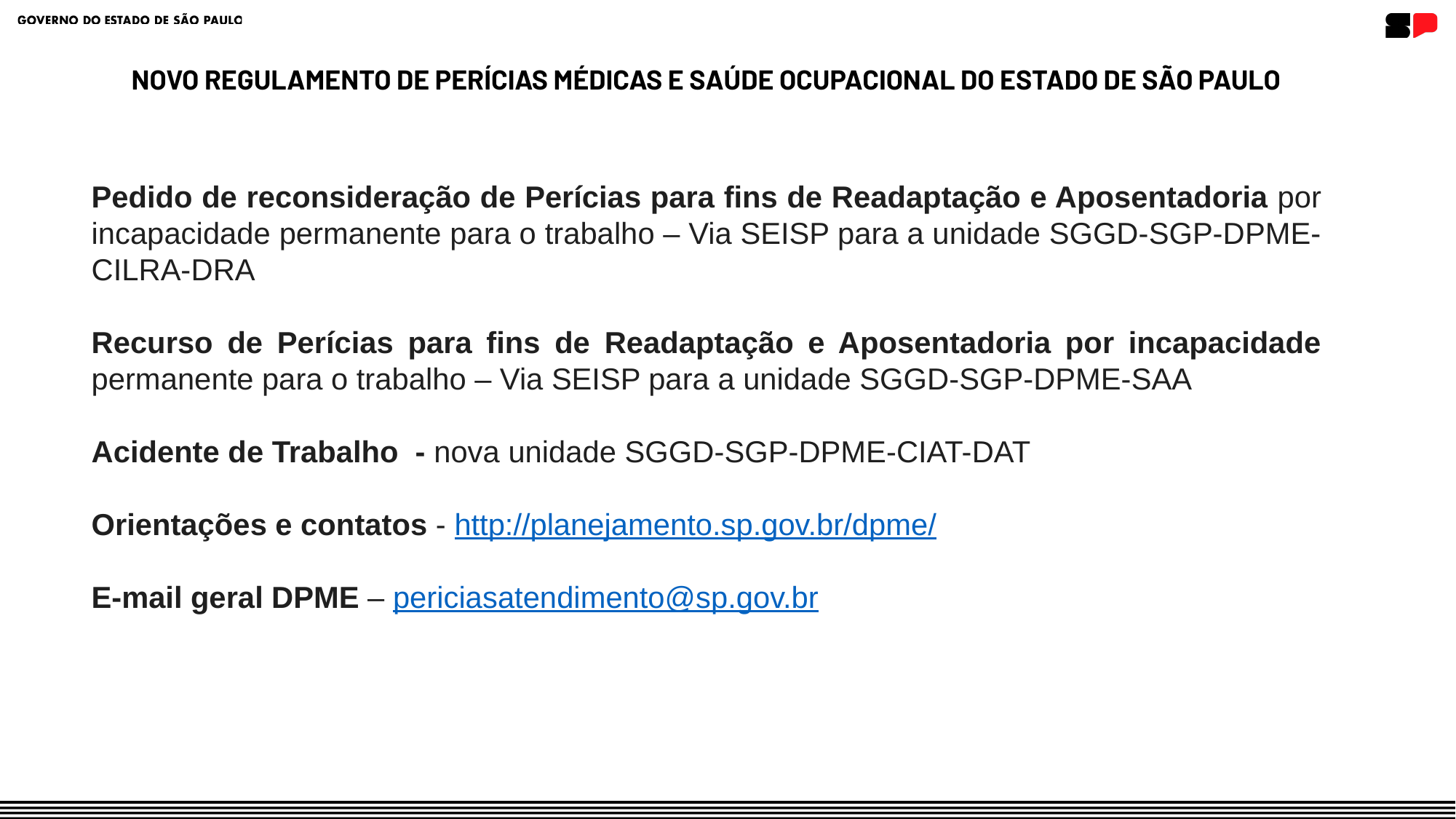

NOVO REGULAMENTO DE PERÍCIAS MÉDICAS E SAÚDE OCUPACIONAL DO ESTADO DE SÃO PAULO

Pedido de reconsideração de Perícias para fins de Readaptação e Aposentadoria por incapacidade permanente para o trabalho – Via SEISP para a unidade SGGD-SGP-DPME-CILRA-DRA

Recurso de Perícias para fins de Readaptação e Aposentadoria por incapacidade permanente para o trabalho – Via SEISP para a unidade SGGD-SGP-DPME-SAA

Acidente de Trabalho  - nova unidade SGGD-SGP-DPME-CIAT-DAT

Orientações e contatos - http://planejamento.sp.gov.br/dpme/

E-mail geral DPME – periciasatendimento@sp.gov.br